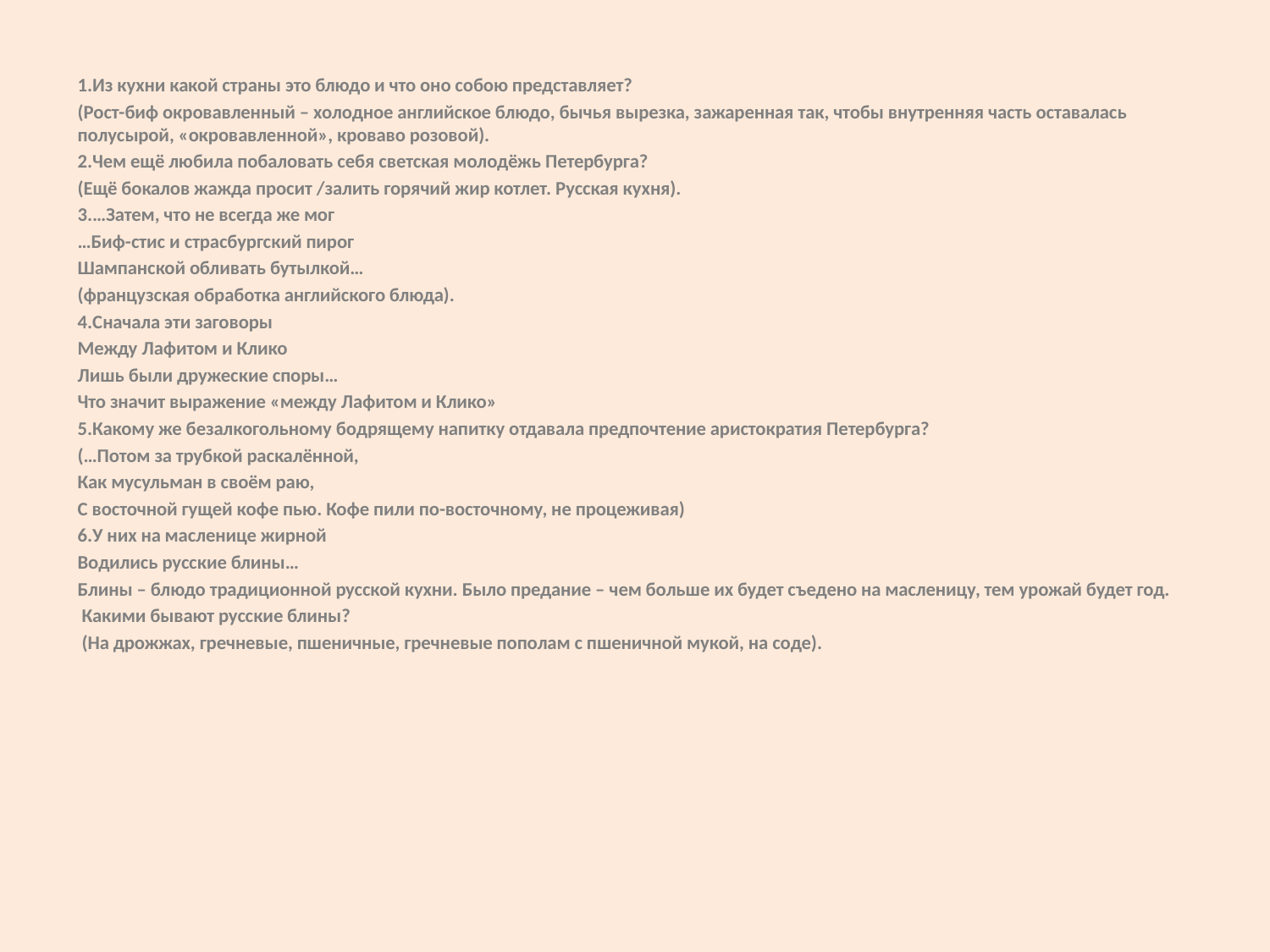

1.Из кухни какой страны это блюдо и что оно собою представляет?
(Рост-биф окровавленный – холодное английское блюдо, бычья вырезка, зажаренная так, чтобы внутренняя часть оставалась полусырой, «окровавленной», кроваво розовой).
2.Чем ещё любила побаловать себя светская молодёжь Петербурга?
(Ещё бокалов жажда просит /залить горячий жир котлет. Русская кухня).
3.…Затем, что не всегда же мог
…Биф-стис и страсбургский пирог
Шампанской обливать бутылкой…
(французская обработка английского блюда).
4.Сначала эти заговоры
Между Лафитом и Клико
Лишь были дружеские споры…
Что значит выражение «между Лафитом и Клико»
5.Какому же безалкогольному бодрящему напитку отдавала предпочтение аристократия Петербурга?
(…Потом за трубкой раскалённой,
Как мусульман в своём раю,
С восточной гущей кофе пью. Кофе пили по-восточному, не процеживая)
6.У них на масленице жирной
Водились русские блины…
Блины – блюдо традиционной русской кухни. Было предание – чем больше их будет съедено на масленицу, тем урожай будет год.
 Какими бывают русские блины?
 (На дрожжах, гречневые, пшеничные, гречневые пополам с пшеничной мукой, на соде).